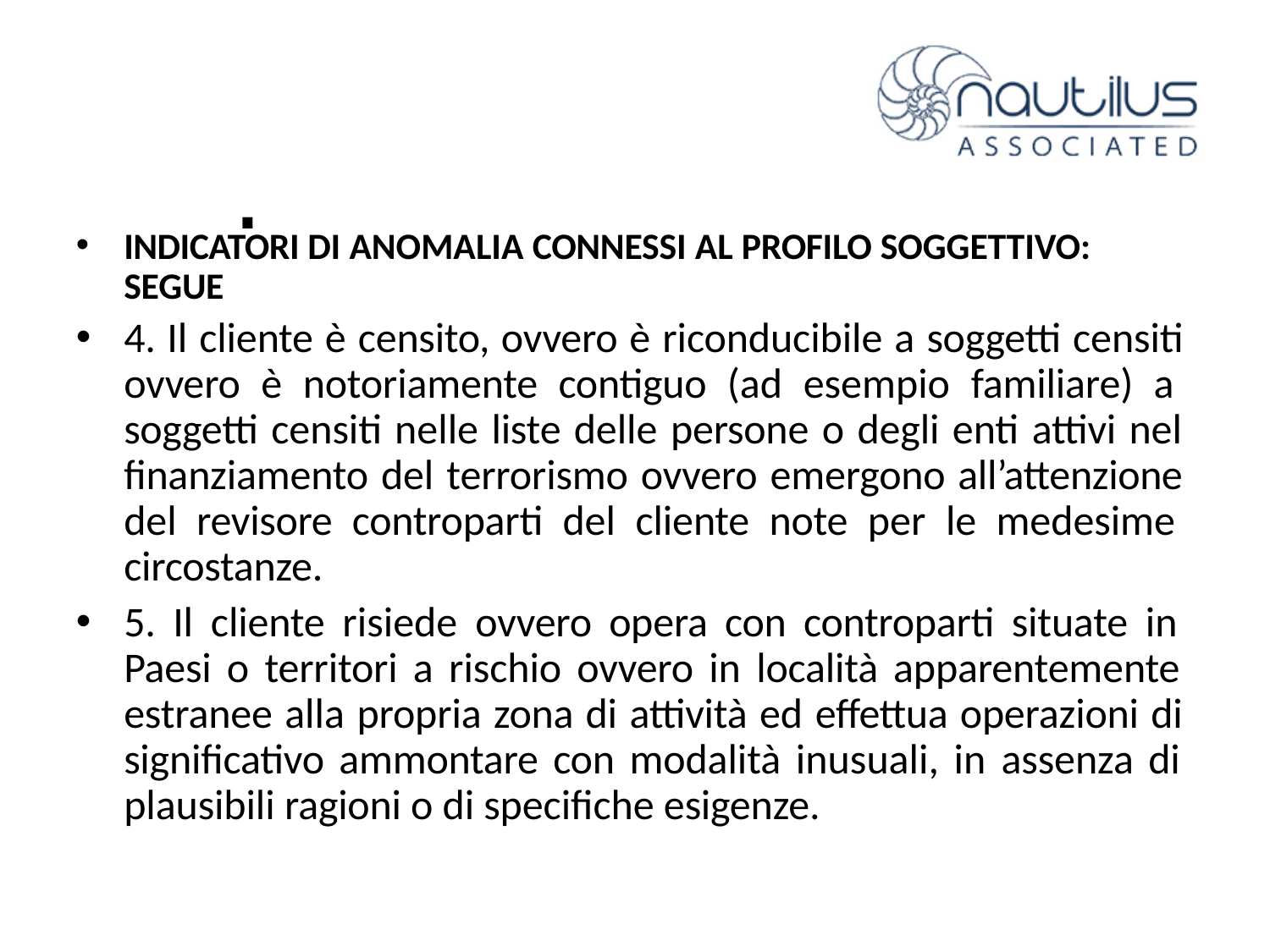

# .
INDICATORI DI ANOMALIA CONNESSI AL PROFILO SOGGETTIVO:  SEGUE
4. Il cliente è censito, ovvero è riconducibile a soggetti censiti  ovvero è notoriamente contiguo (ad esempio familiare) a  soggetti censiti nelle liste delle persone o degli enti attivi nel  finanziamento del terrorismo ovvero emergono all’attenzione  del revisore controparti del cliente note per le medesime  circostanze.
5. Il cliente risiede ovvero opera con controparti situate in  Paesi o territori a rischio ovvero in località apparentemente  estranee alla propria zona di attività ed effettua operazioni di  significativo ammontare con modalità inusuali, in assenza di  plausibili ragioni o di specifiche esigenze.